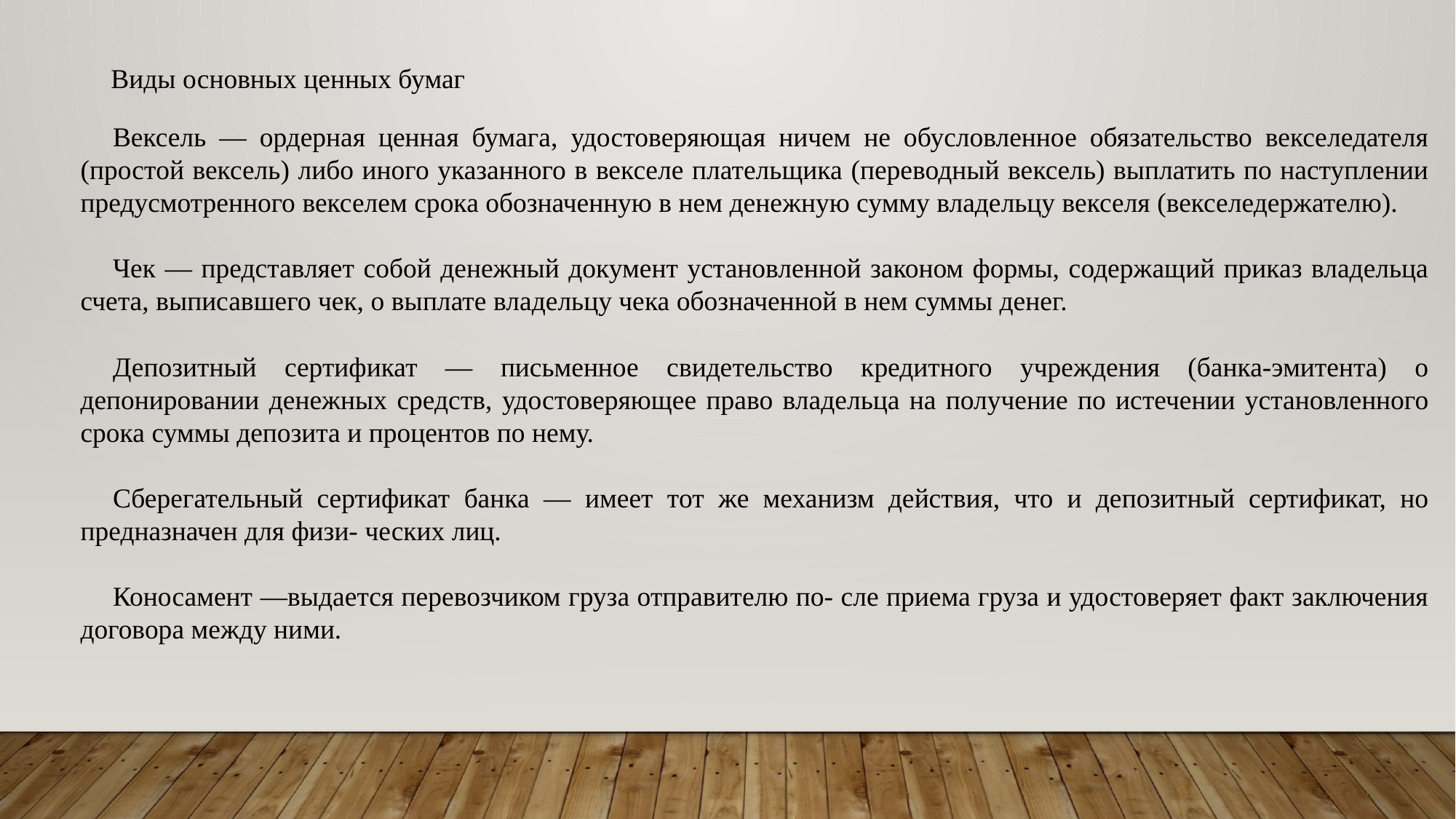

Виды основных ценных бумаг
Вексель — ордерная ценная бумага, удостоверяющая ничем не обусловленное обязательство векселедателя (простой вексель) либо иного указанного в векселе плательщика (переводный вексель) выплатить по наступлении предусмотренного векселем срока обозначенную в нем денежную сумму владельцу векселя (векселедержателю).

Чек — представляет собой денежный документ установленной законом формы, содержащий приказ владельца счета, выписавшего чек, о выплате владельцу чека обозначенной в нем суммы денег.

Депозитный сертификат — письменное свидетельство кредитного учреждения (банка-эмитента) о депонировании денежных средств, удостоверяющее право владельца на получение по истечении установленного срока суммы депозита и процентов по нему.

Сберегательный сертификат банка — имеет тот же механизм действия, что и депозитный сертификат, но предназначен для физи- ческих лиц.

Коносамент —выдается перевозчиком груза отправителю по- сле приема груза и удостоверяет факт заключения договора между ними.